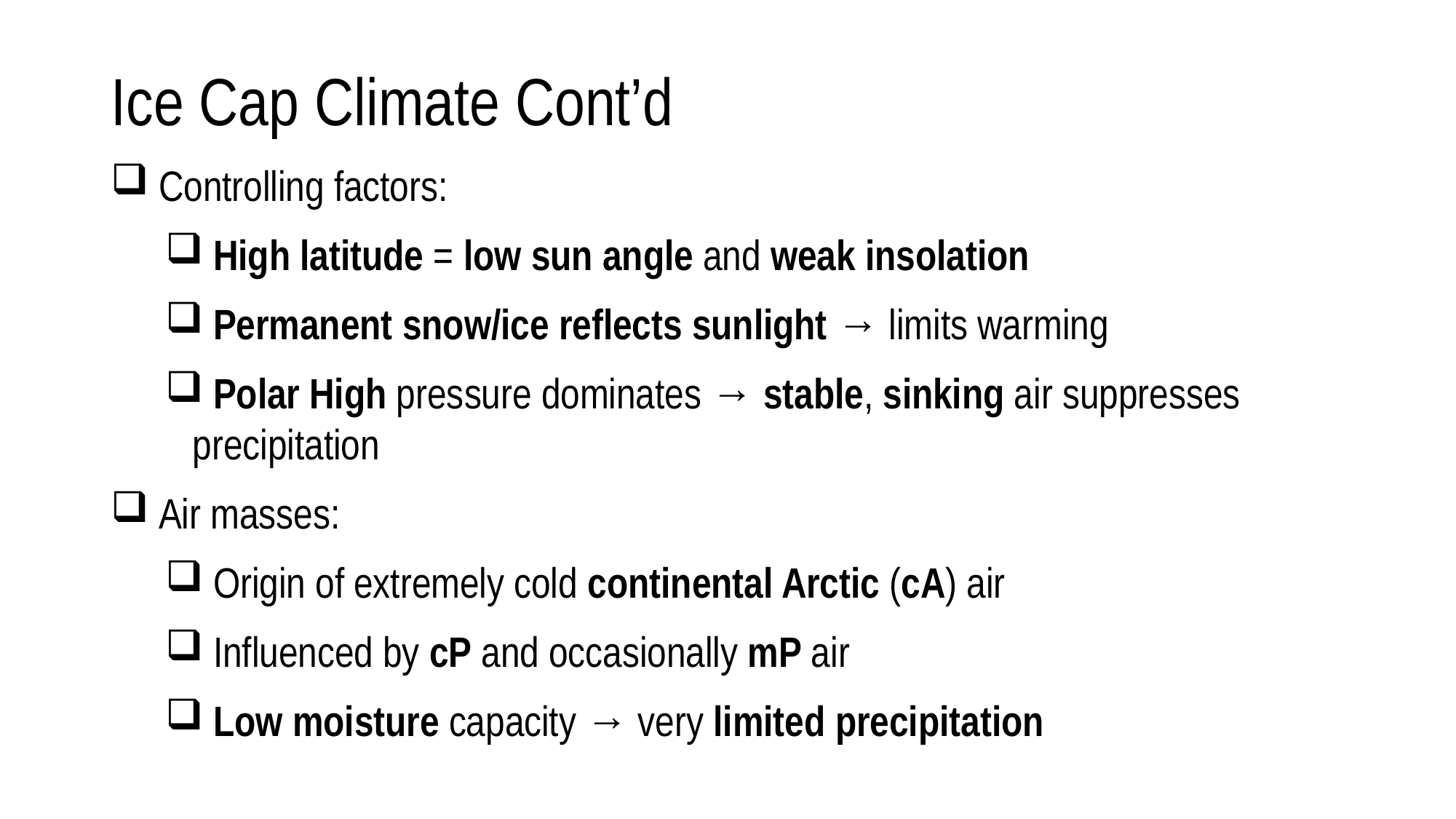

# Ice Cap Climate Cont’d
 Controlling factors:
 High latitude = low sun angle and weak insolation
 Permanent snow/ice reflects sunlight → limits warming
 Polar High pressure dominates → stable, sinking air suppresses precipitation
 Air masses:
 Origin of extremely cold continental Arctic (cA) air
 Influenced by cP and occasionally mP air
 Low moisture capacity → very limited precipitation